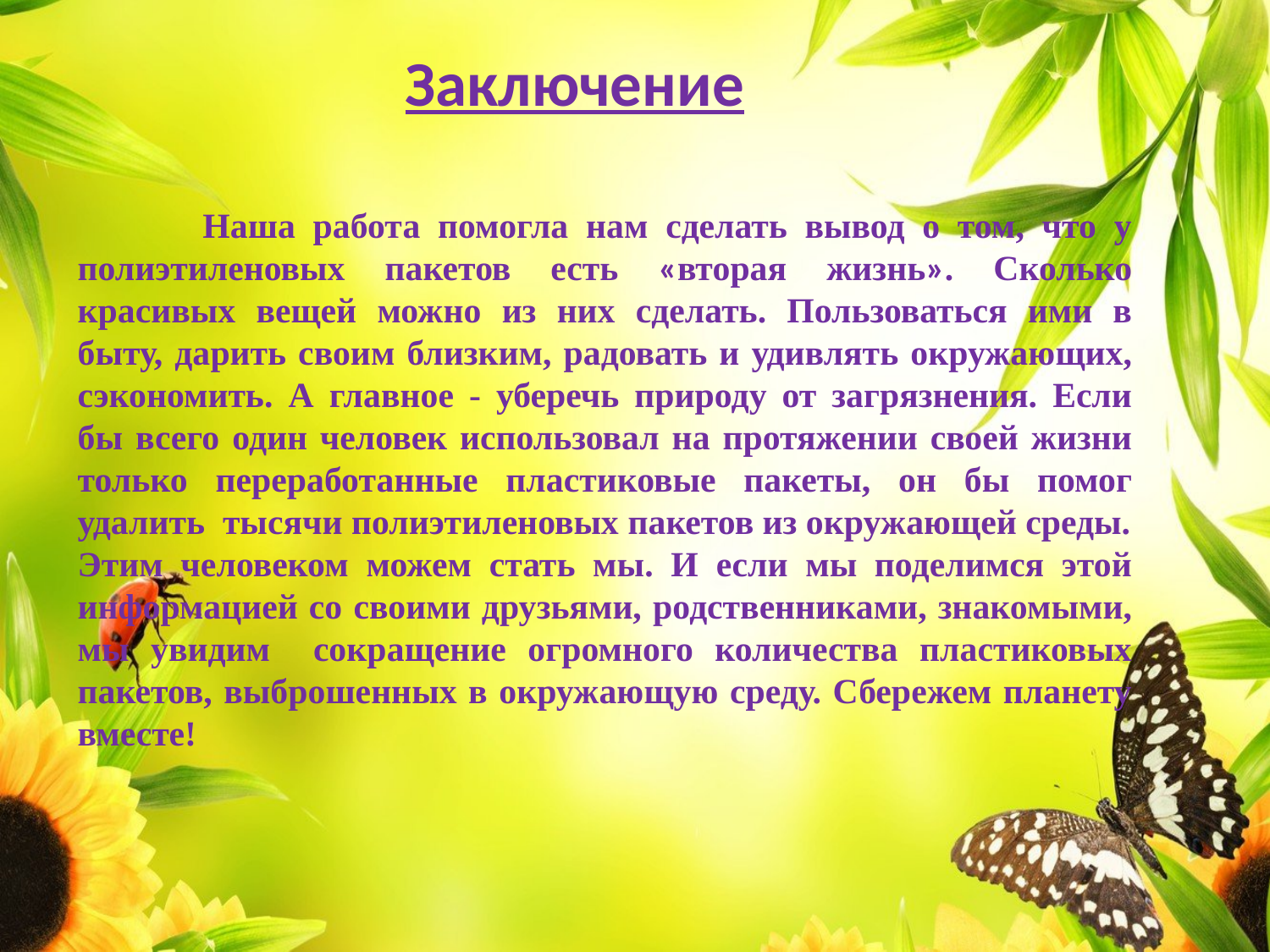

Заключение
        Наша работа помогла нам сделать вывод о том, что у полиэтиленовых пакетов есть «вторая жизнь». Сколько красивых вещей можно из них сделать. Пользоваться ими в быту, дарить своим близким, радовать и удивлять окружающих, сэкономить. А главное - уберечь природу от загрязнения. Если бы всего один человек использовал на протяжении своей жизни только переработанные пластиковые пакеты, он бы помог удалить  тысячи полиэтиленовых пакетов из окружающей среды.
Этим человеком можем стать мы. И если мы поделимся этой информацией со своими друзьями, родственниками, знакомыми, мы увидим  сокращение огромного количества пластиковых пакетов, выброшенных в окружающую среду. Сбережем планету вместе!